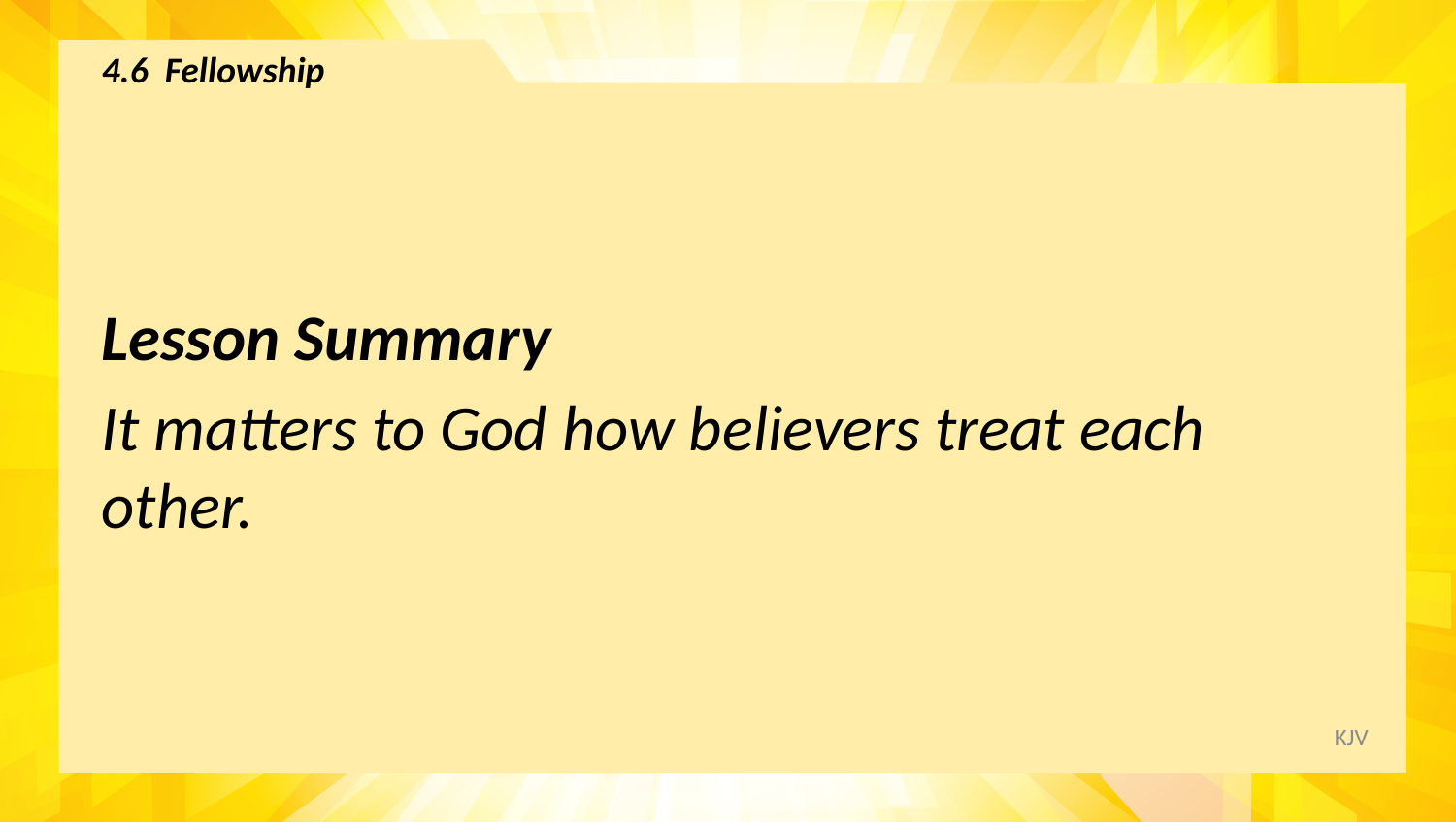

# 4.6  Fellowship
Lesson Summary
It matters to God how believers treat each other.
KJV